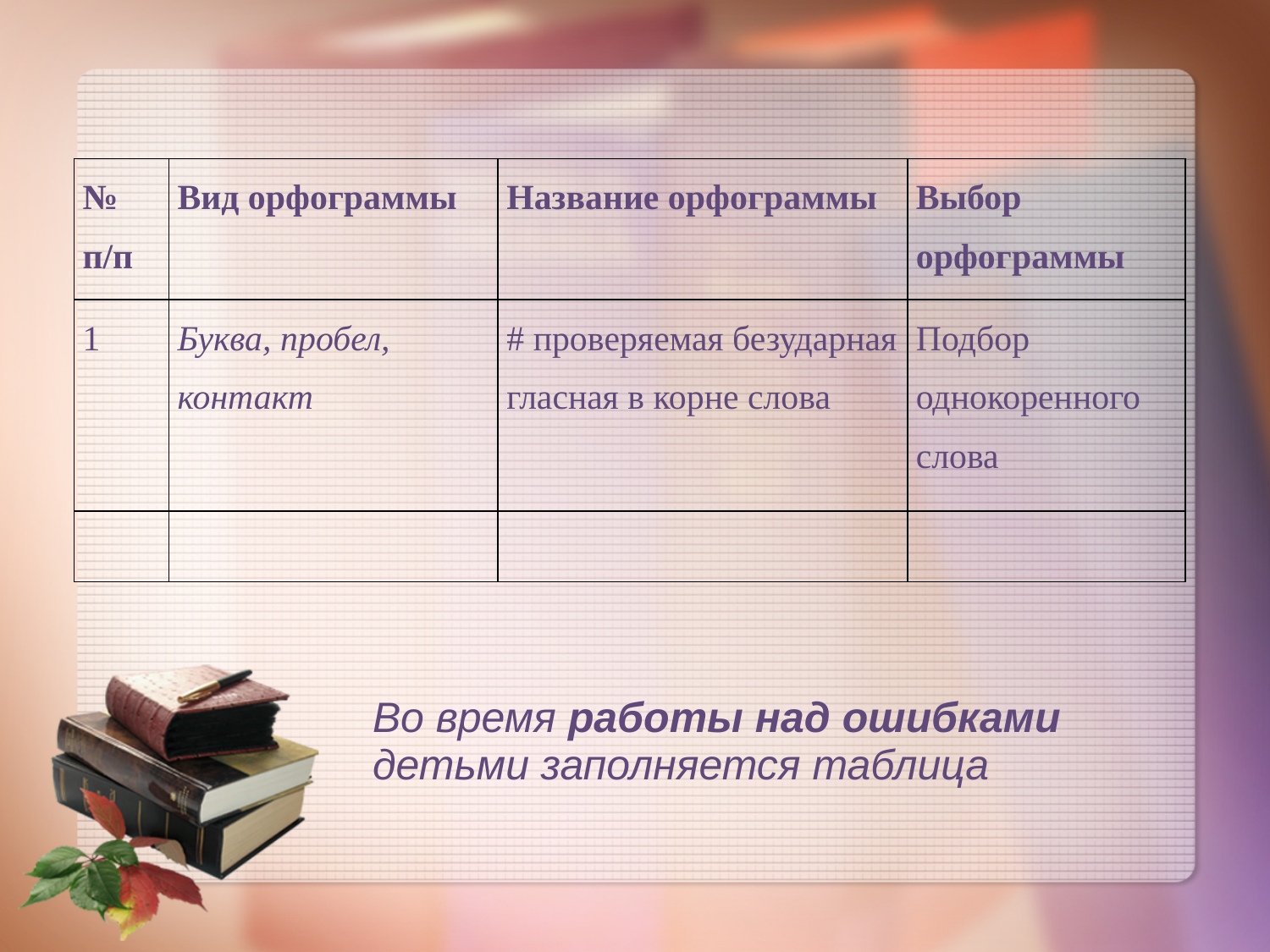

| № п/п | Вид орфограммы | Название орфограммы | Выбор орфограммы |
| --- | --- | --- | --- |
| 1 | Буква, пробел, контакт | # проверяемая безударная гласная в корне слова | Подбор однокоренного слова |
|  |  |  |  |
Во время работы над ошибками детьми заполняется таблица